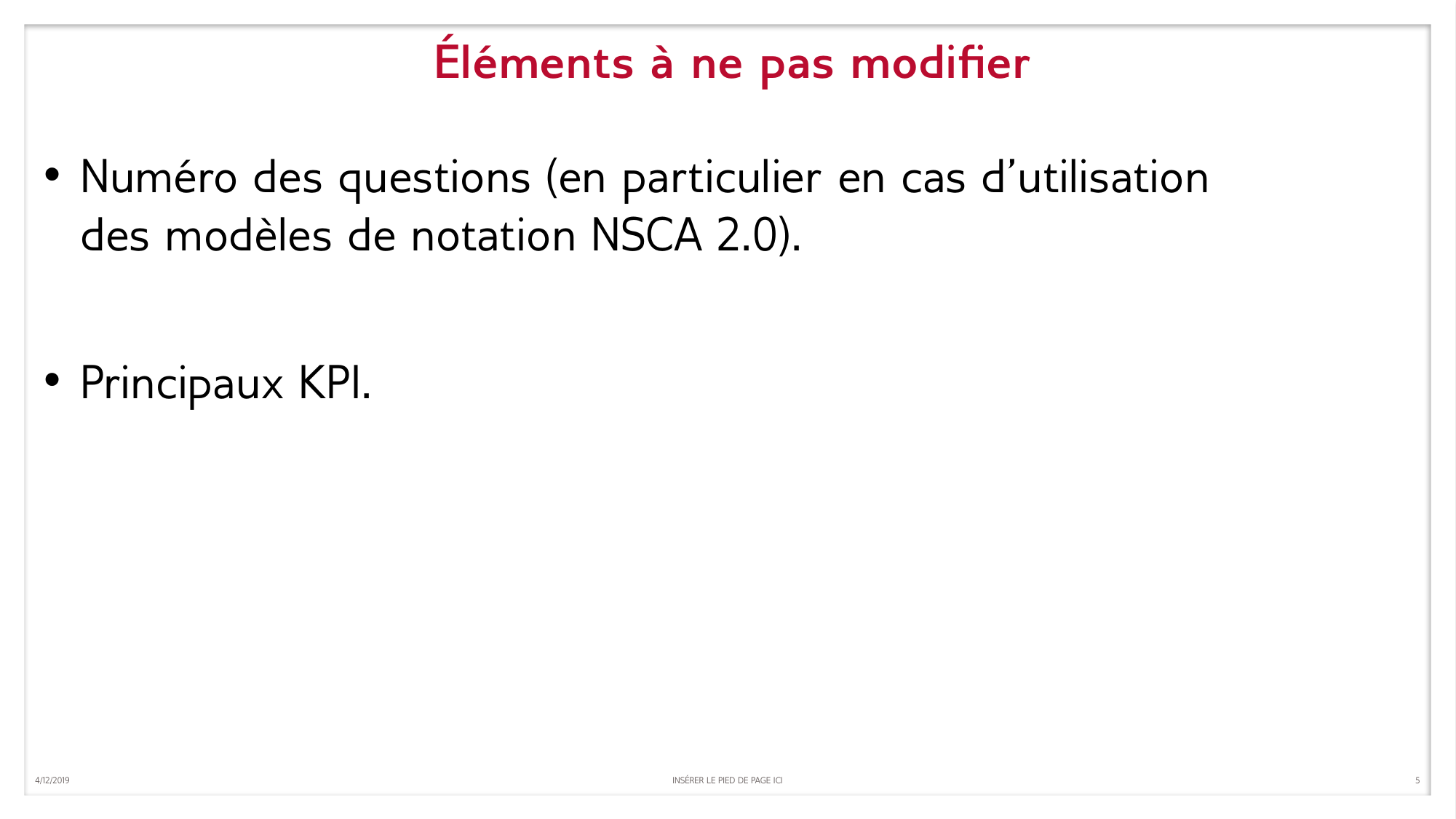

4/12/2019
INSÉRER LE PIED DE PAGE ICI
5
# Éléments à ne pas modifier
Numéro des questions (en particulier en cas d’utilisation
des modèles de notation NSCA 2.0).

Principaux KPI.